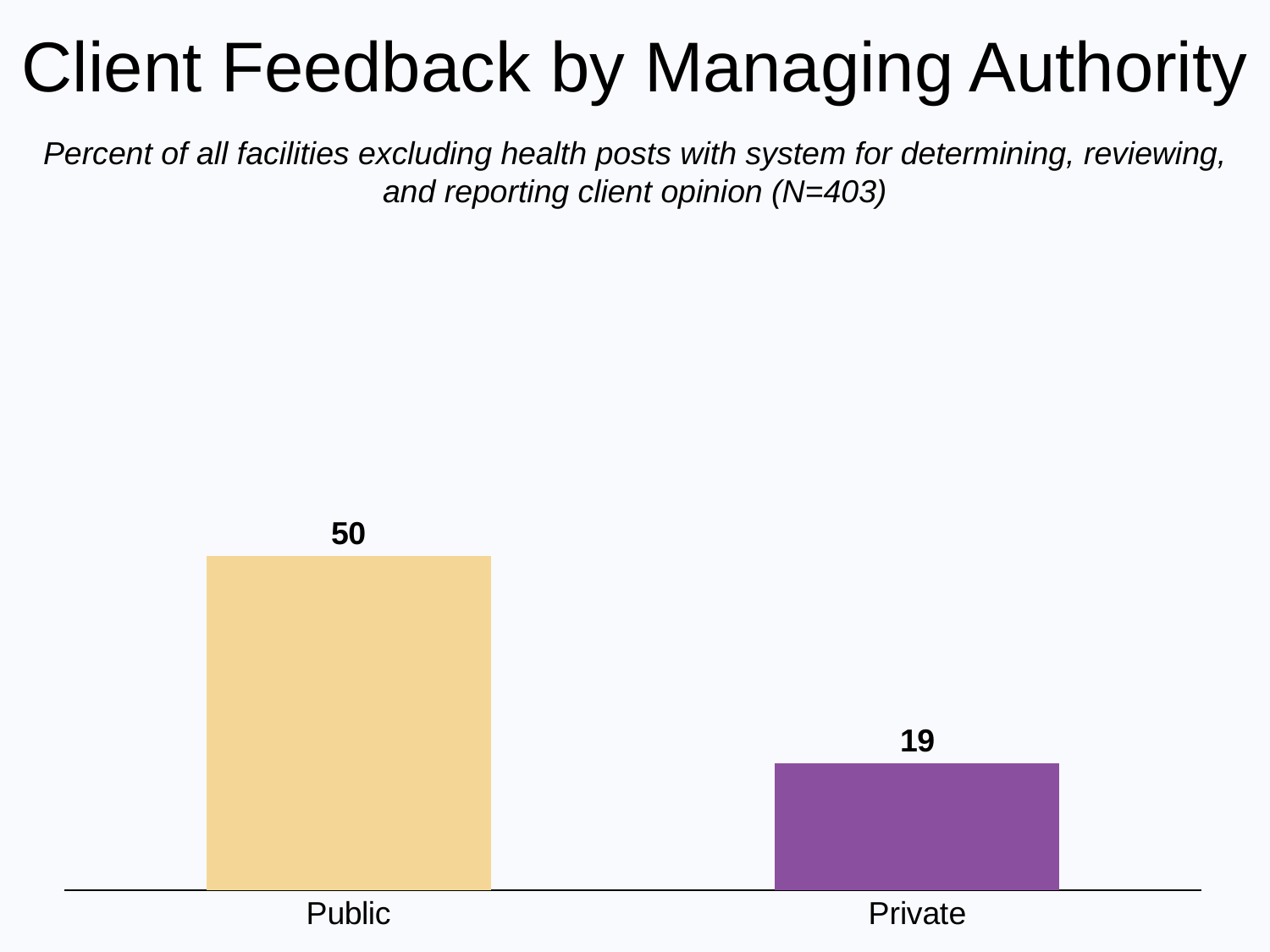

# Client Feedback by Managing Authority
Percent of all facilities excluding health posts with system for determining, reviewing, and reporting client opinion (N=403)

### Chart

| Category | all basic client services |
|---|---|
| Public | 50.0 |
| Private | 19.0 |